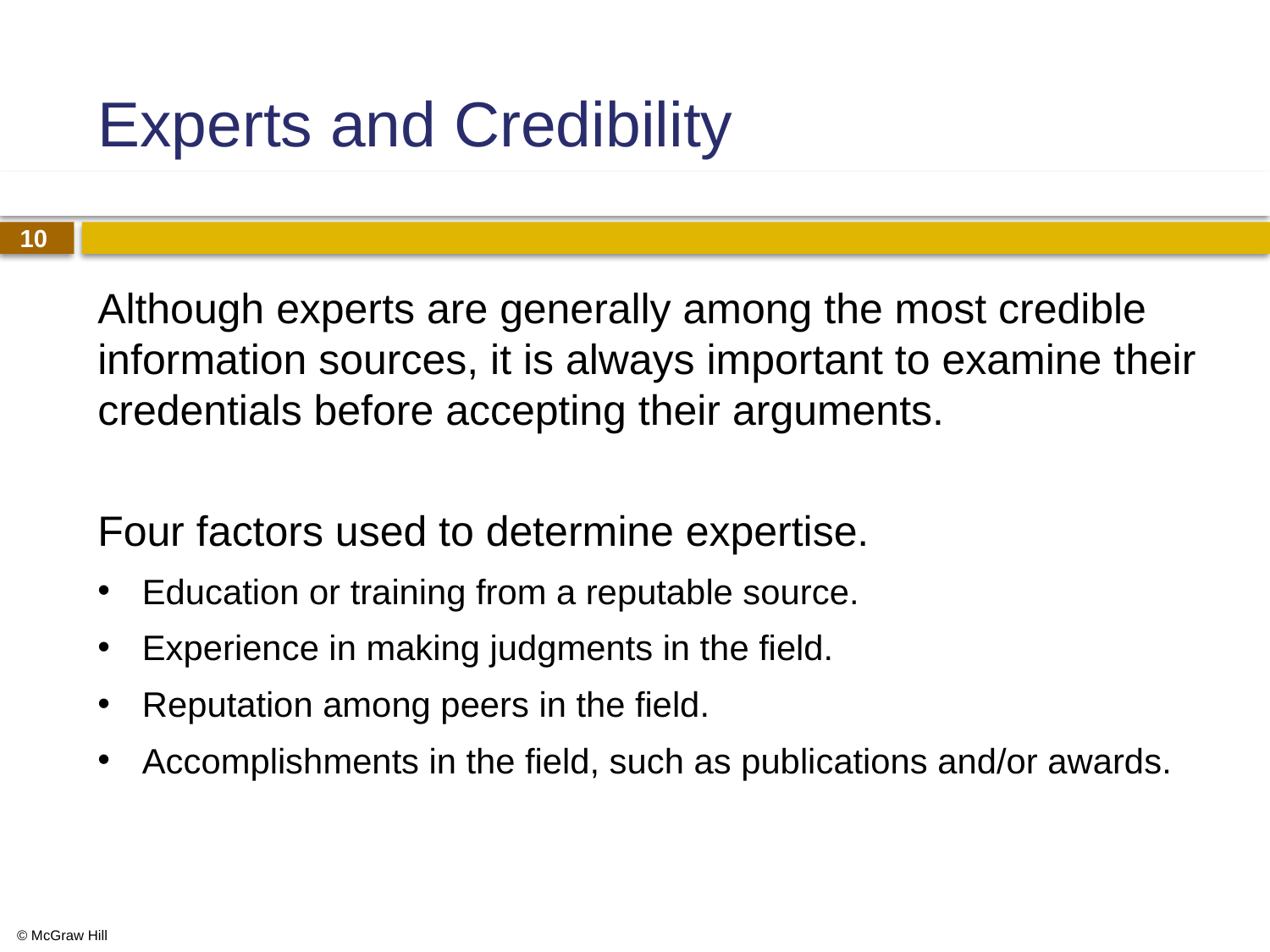

# Experts and Credibility
Although experts are generally among the most credible information sources, it is always important to examine their credentials before accepting their arguments.

Four factors used to determine expertise.
Education or training from a reputable source.
Experience in making judgments in the field.
Reputation among peers in the field.
Accomplishments in the field, such as publications and/or awards.